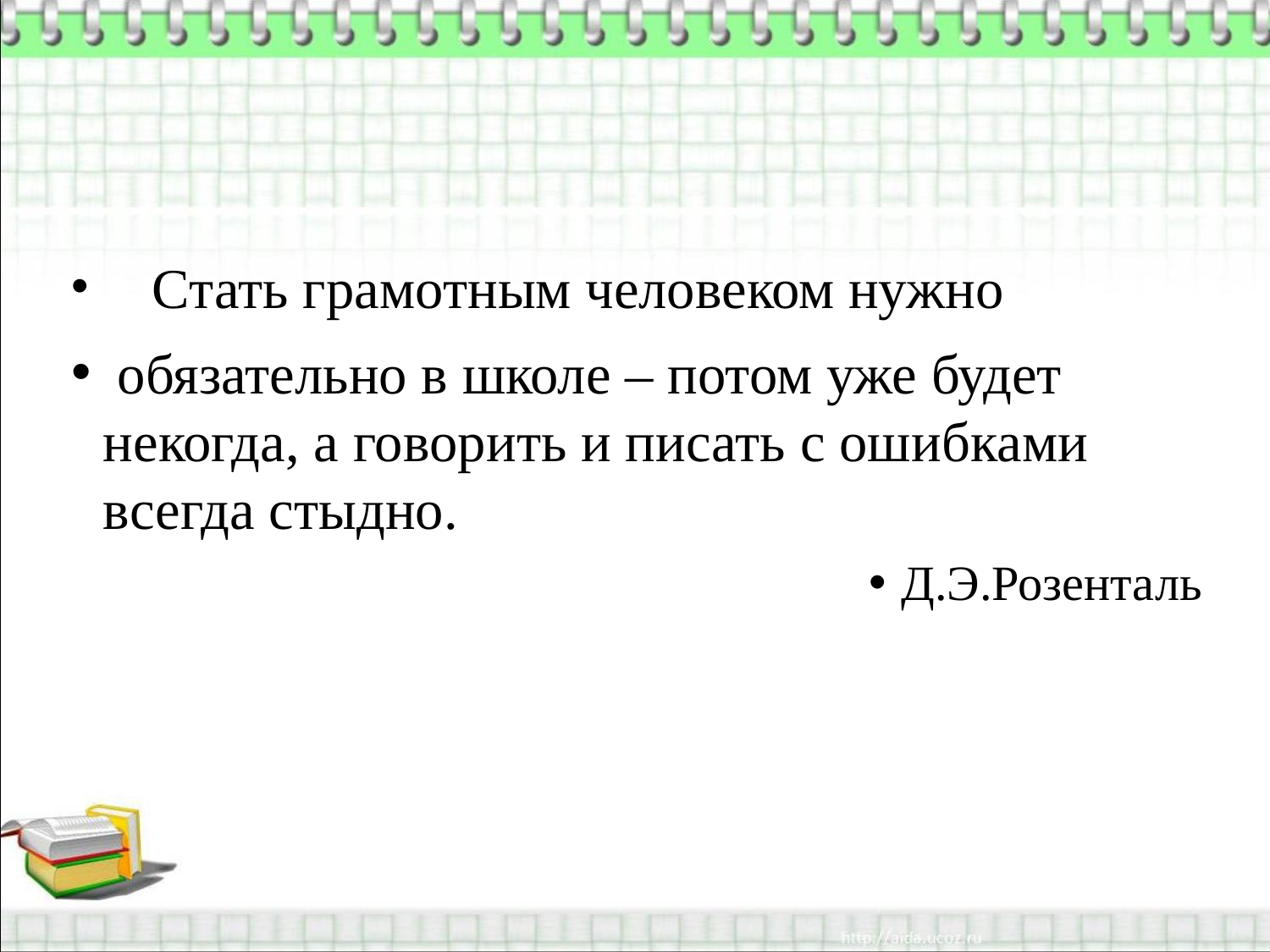

# Стать грамотным человеком нужно
 обязательно в школе – потом уже будет некогда, а говорить и писать с ошибками всегда стыдно.
Д.Э.Розенталь